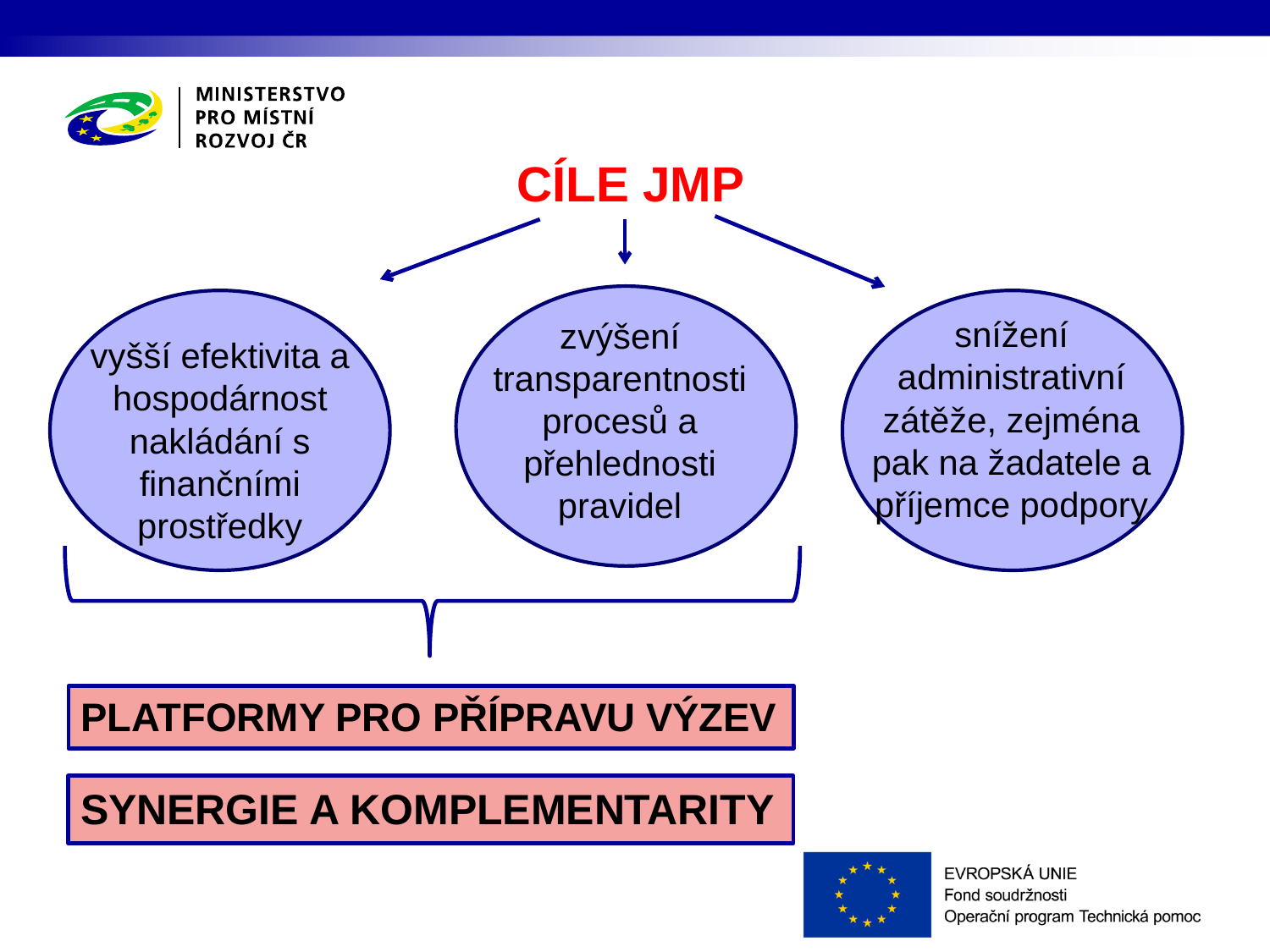

# CÍLE JMP

snížení administrativní zátěže, zejména pak na žadatele a příjemce podpory
zvýšení transparentnosti procesů a přehlednosti pravidel
vyšší efektivita a hospodárnost nakládání s finančními prostředky

PLATFORMY PRO PŘÍPRAVU VÝZEV
SYNERGIE A KOMPLEMENTARITY